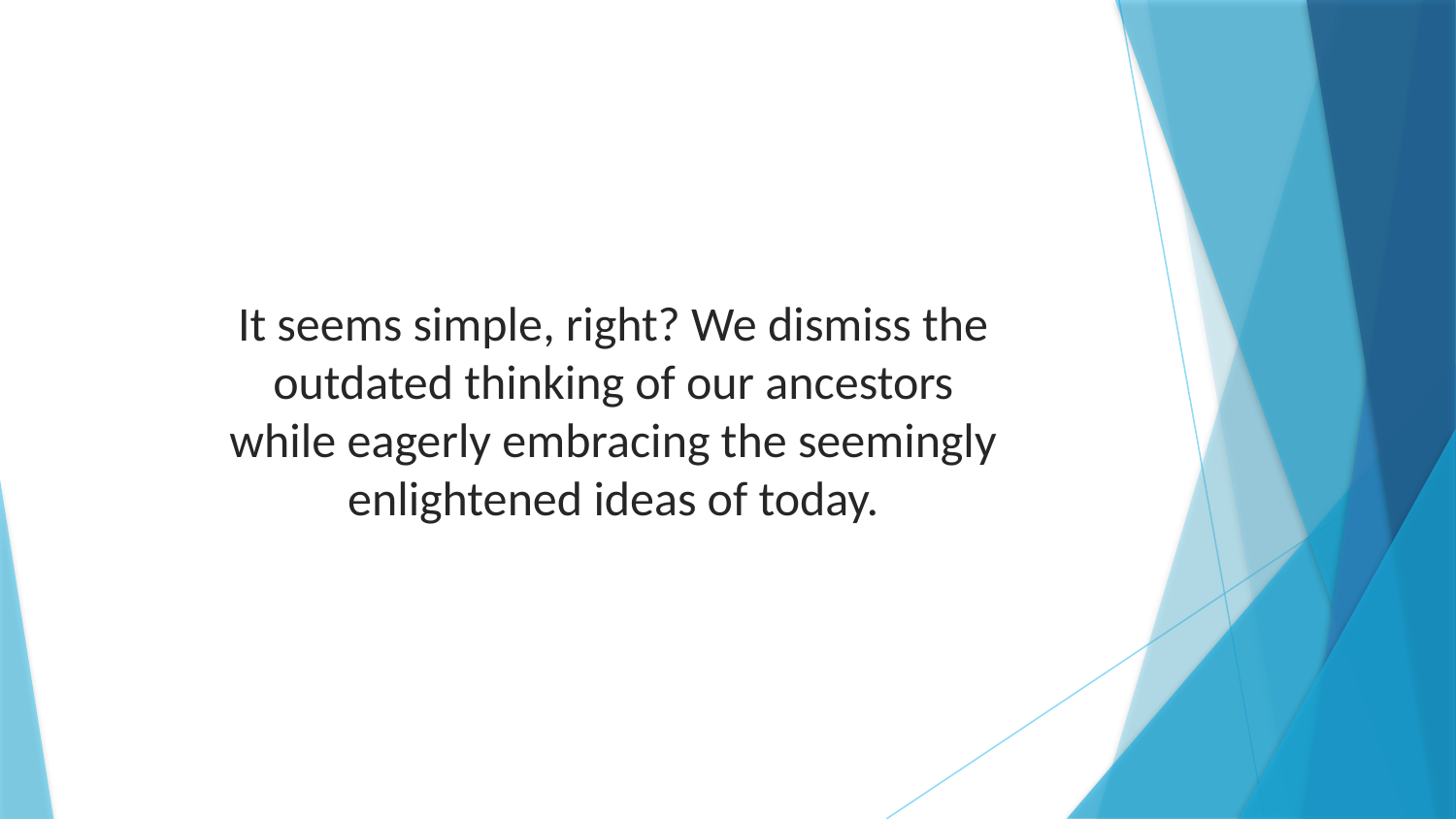

It seems simple, right? We dismiss the outdated thinking of our ancestors while eagerly embracing the seemingly enlightened ideas of today.